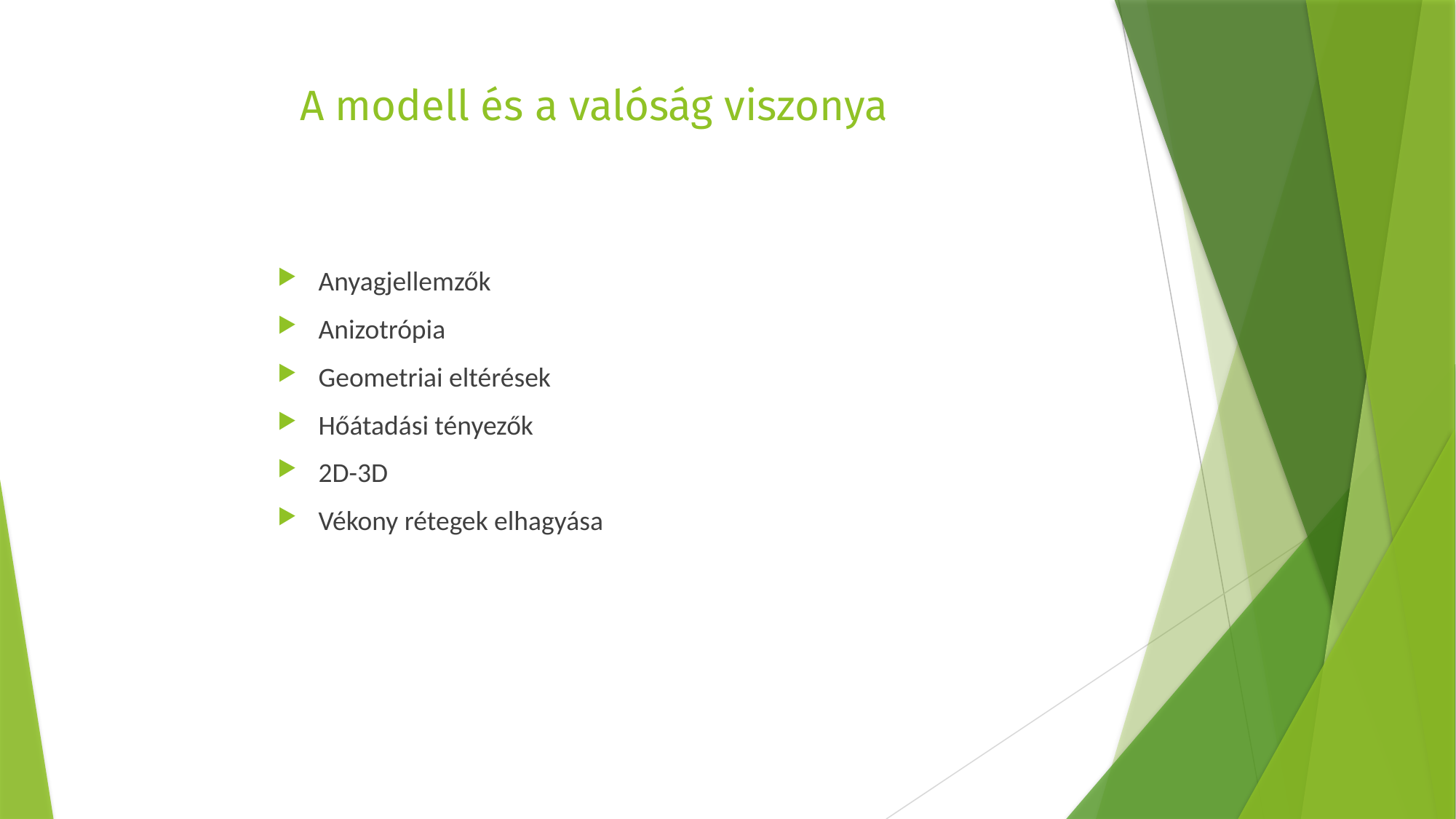

# A modell és a valóság viszonya
Anyagjellemzők
Anizotrópia
Geometriai eltérések
Hőátadási tényezők
2D-3D
Vékony rétegek elhagyása